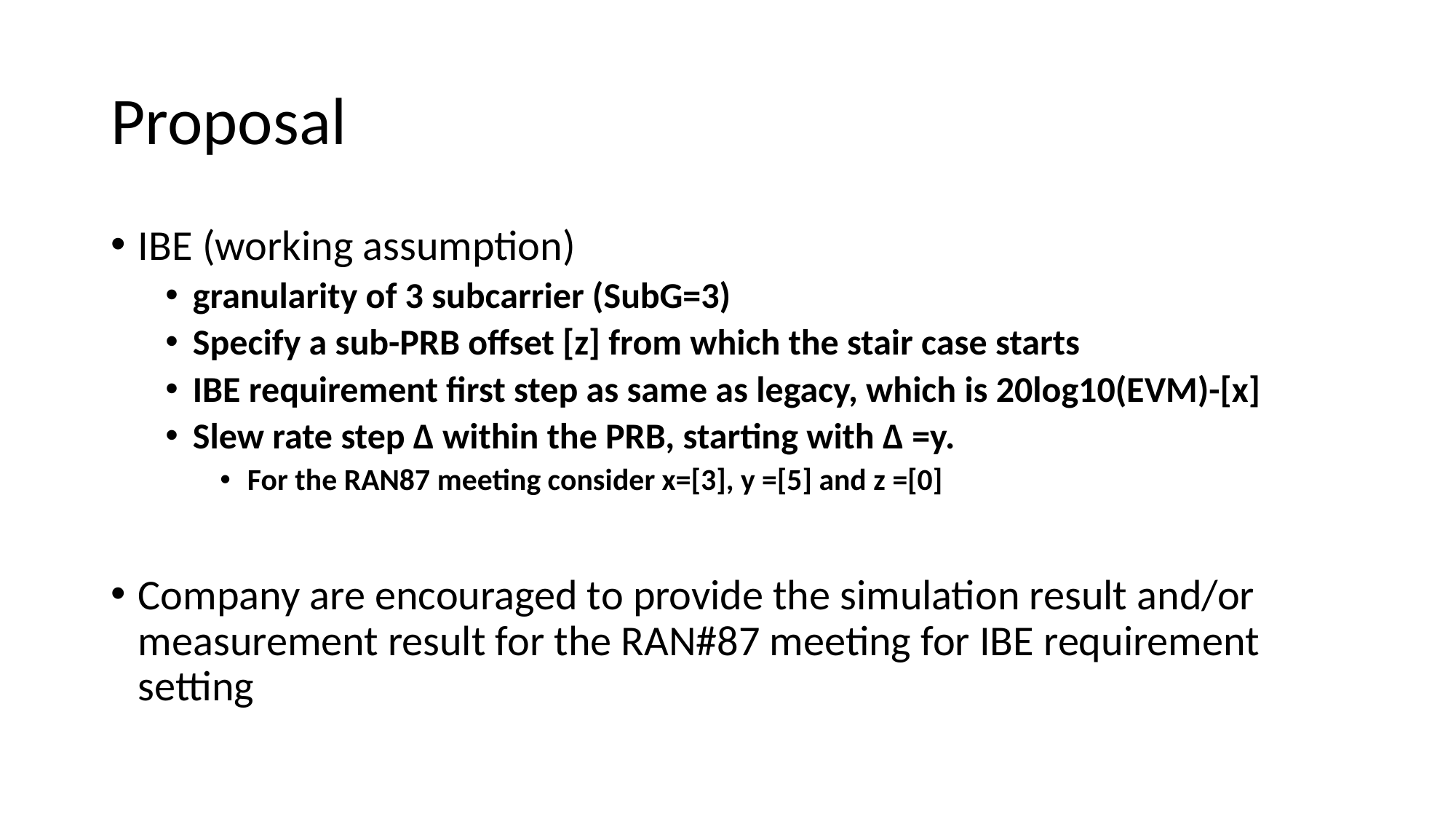

# Proposal
IBE (working assumption)
granularity of 3 subcarrier (SubG=3)
Specify a sub-PRB offset [z] from which the stair case starts
IBE requirement first step as same as legacy, which is 20log10(EVM)-[x]
Slew rate step ∆ within the PRB, starting with ∆ =y.
For the RAN87 meeting consider x=[3], y =[5] and z =[0]

Company are encouraged to provide the simulation result and/or measurement result for the RAN#87 meeting for IBE requirement setting